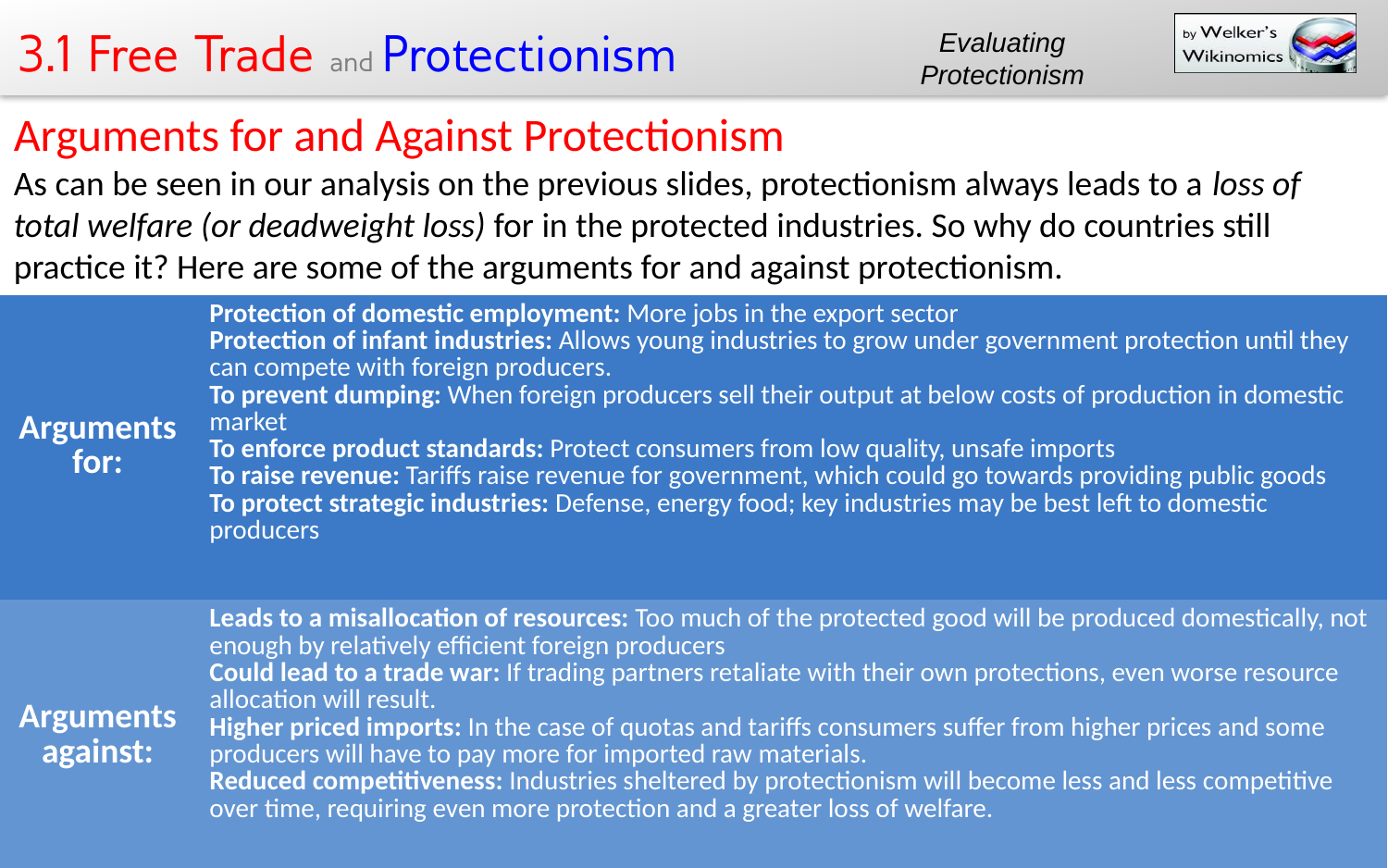

Evaluating Protectionism
Arguments for and Against Protectionism
As can be seen in our analysis on the previous slides, protectionism always leads to a loss of total welfare (or deadweight loss) for in the protected industries. So why do countries still practice it? Here are some of the arguments for and against protectionism.
| Arguments for: | Protection of domestic employment: More jobs in the export sector Protection of infant industries: Allows young industries to grow under government protection until they can compete with foreign producers. To prevent dumping: When foreign producers sell their output at below costs of production in domestic market To enforce product standards: Protect consumers from low quality, unsafe imports To raise revenue: Tariffs raise revenue for government, which could go towards providing public goods To protect strategic industries: Defense, energy food; key industries may be best left to domestic producers |
| --- | --- |
| Arguments against: | Leads to a misallocation of resources: Too much of the protected good will be produced domestically, not enough by relatively efficient foreign producers Could lead to a trade war: If trading partners retaliate with their own protections, even worse resource allocation will result. Higher priced imports: In the case of quotas and tariffs consumers suffer from higher prices and some producers will have to pay more for imported raw materials. Reduced competitiveness: Industries sheltered by protectionism will become less and less competitive over time, requiring even more protection and a greater loss of welfare. |